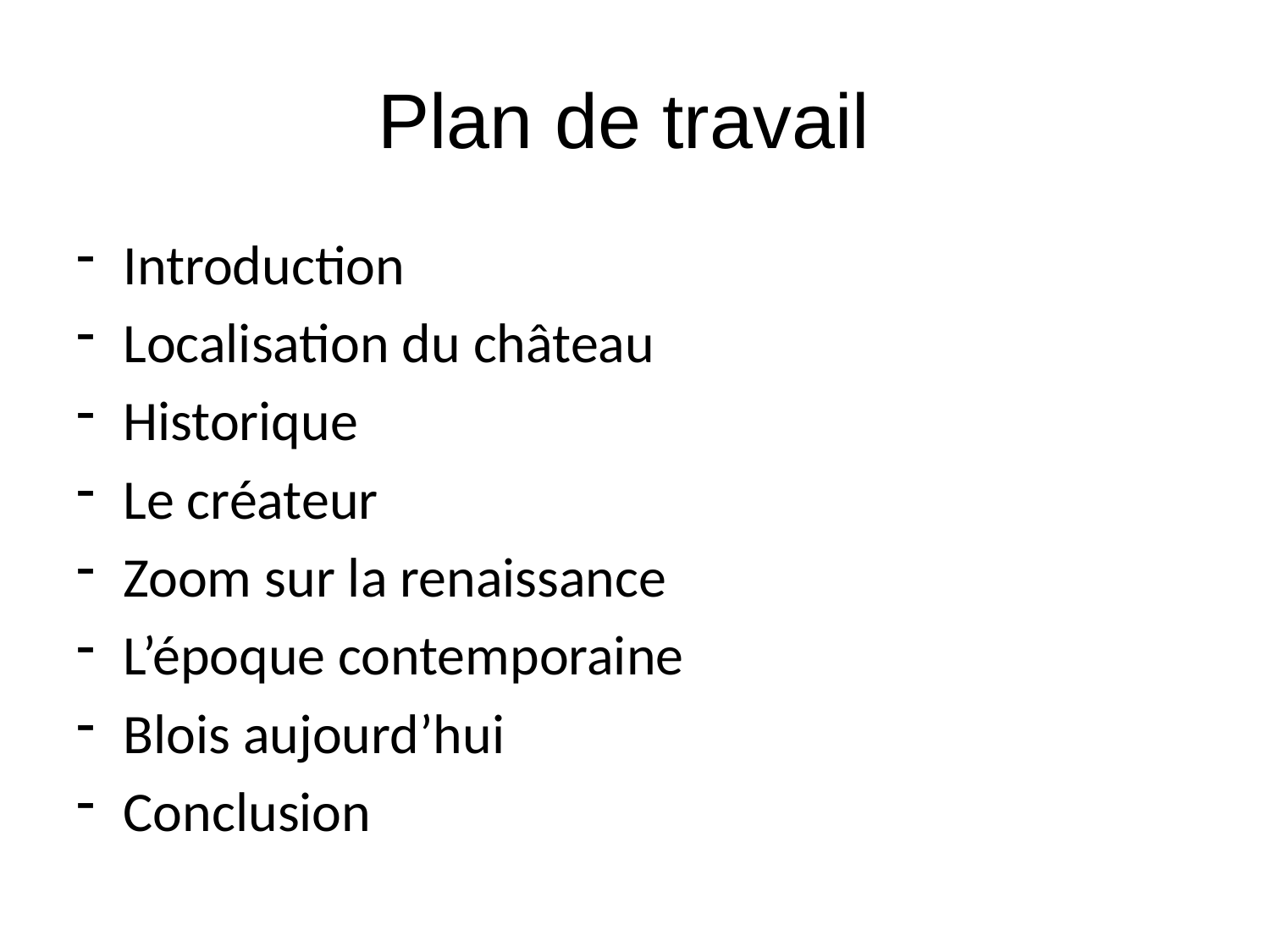

# Plan de travail
Introduction
Localisation du château
Historique
Le créateur
Zoom sur la renaissance
L’époque contemporaine
Blois aujourd’hui
Conclusion